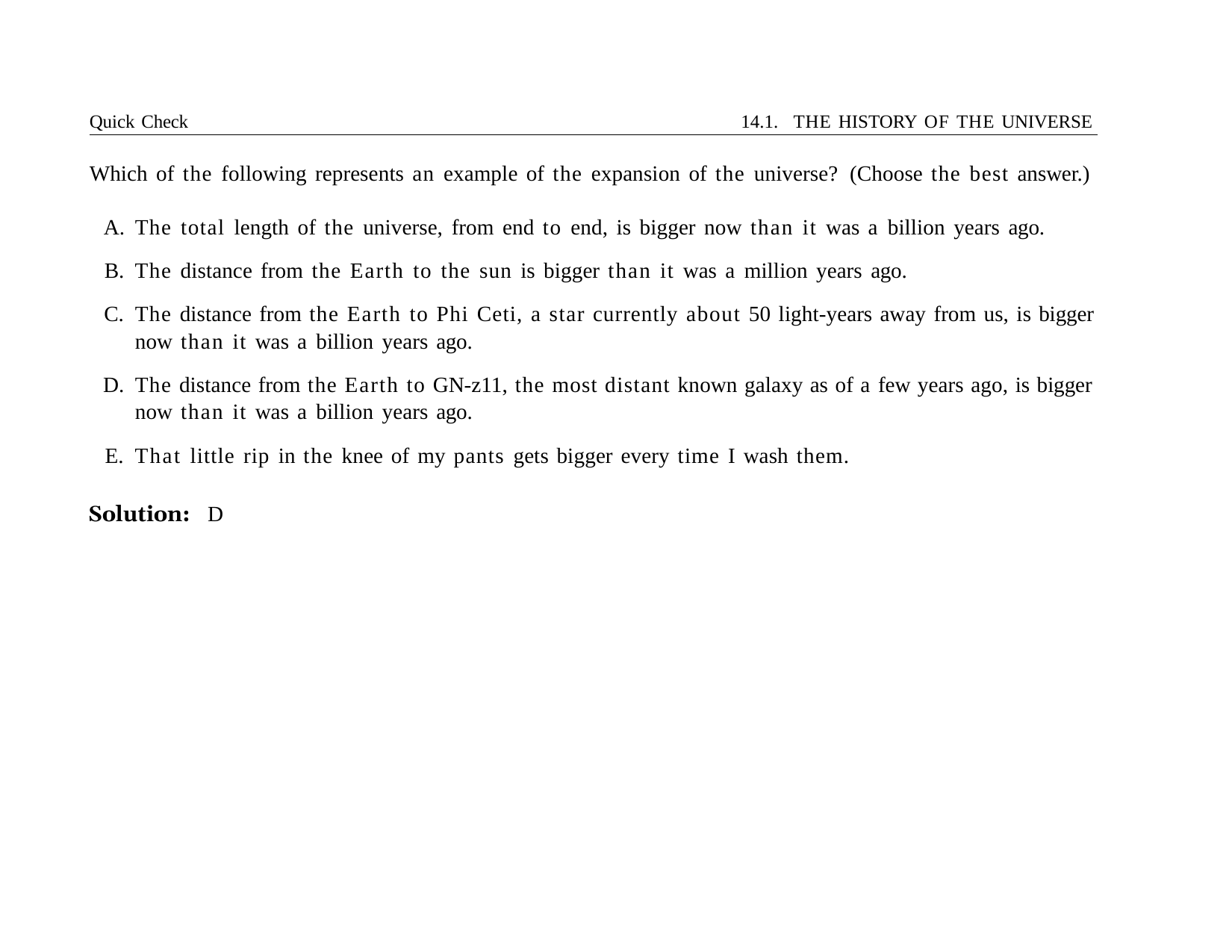

Quick Check	14.1.  THE HISTORY OF THE UNIVERSE

Which of the following represents an example of the expansion of the universe? (Choose the best answer.)

The total length of the universe, from end to end, is bigger now than it was a billion years ago.
The distance from the Earth to the sun is bigger than it was a million years ago.
The distance from the Earth to Phi Ceti, a star currently about 50 light-years away from us, is bigger now than it was a billion years ago.
The distance from the Earth to GN-z11, the most distant known galaxy as of a few years ago, is bigger now than it was a billion years ago.
That little rip in the knee of my pants gets bigger every time I wash them.

Solution:	D